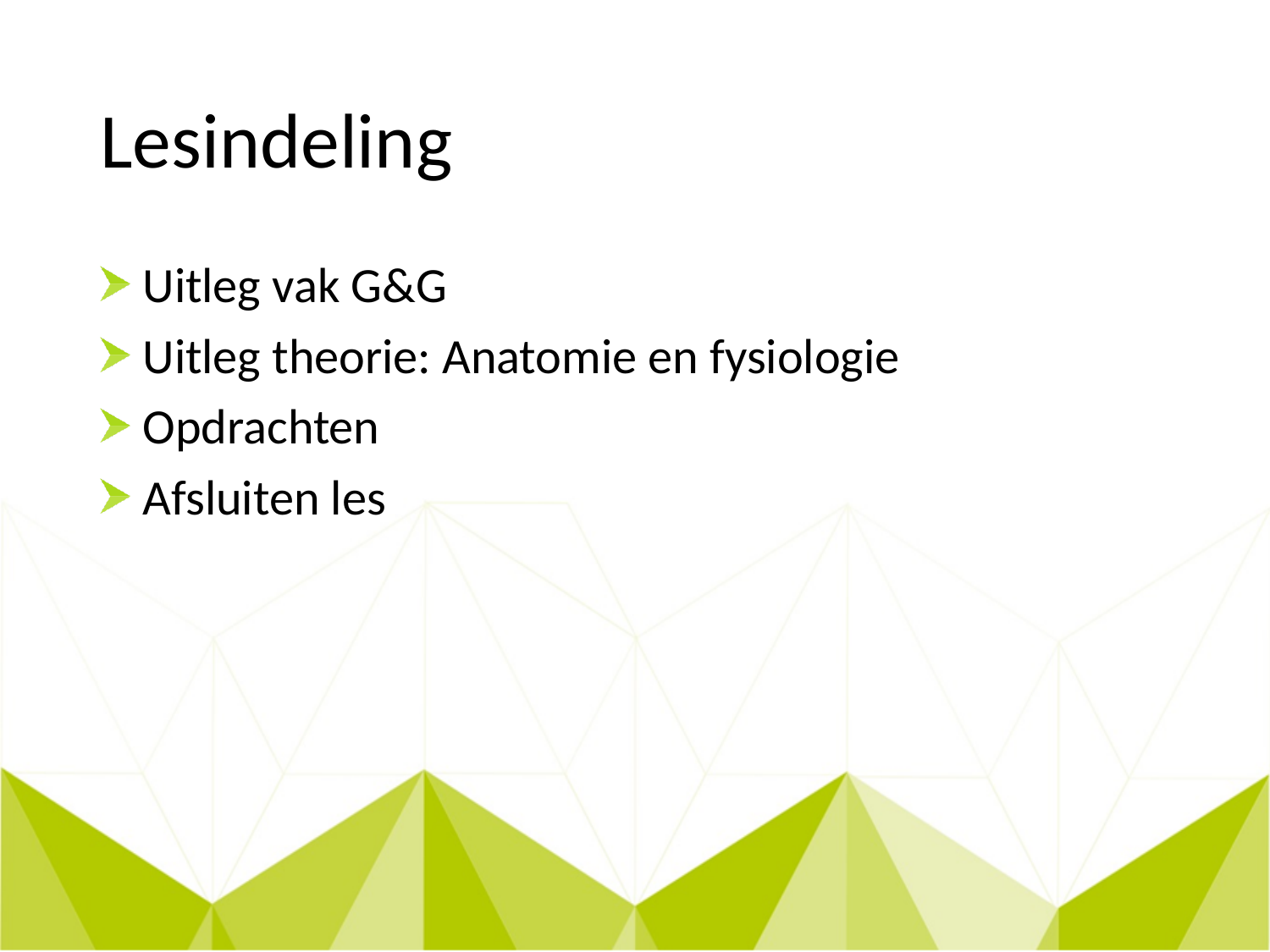

# Lesindeling
 Uitleg vak G&G
 Uitleg theorie: Anatomie en fysiologie
 Opdrachten
 Afsluiten les